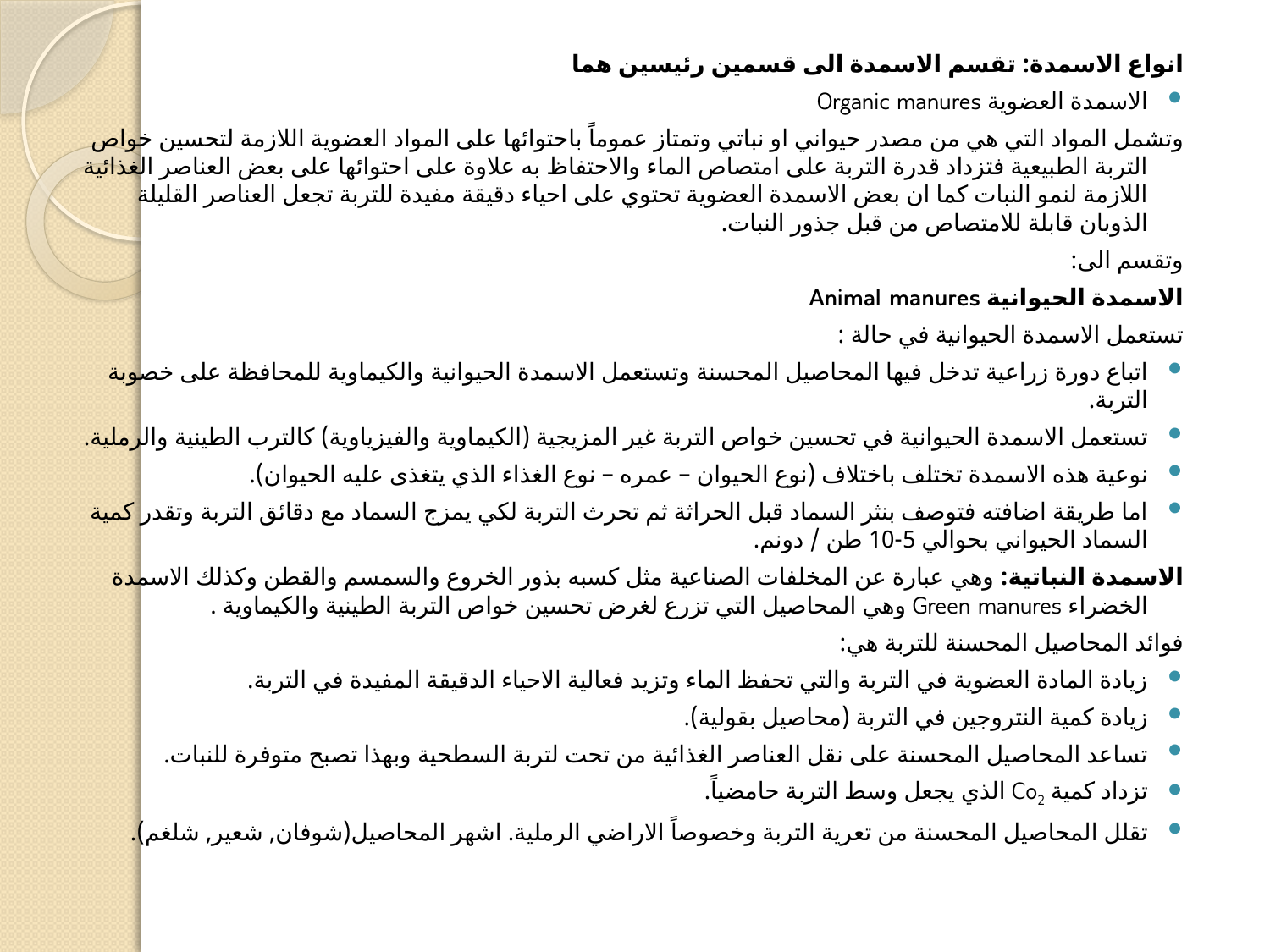

#
انواع الاسمدة: تقسم الاسمدة الى قسمين رئيسين هما
الاسمدة العضوية Organic manures
وتشمل المواد التي هي من مصدر حيواني او نباتي وتمتاز عموماً باحتوائها على المواد العضوية اللازمة لتحسين خواص التربة الطبيعية فتزداد قدرة التربة على امتصاص الماء والاحتفاظ به علاوة على احتوائها على بعض العناصر الغذائية اللازمة لنمو النبات كما ان بعض الاسمدة العضوية تحتوي على احياء دقيقة مفيدة للتربة تجعل العناصر القليلة الذوبان قابلة للامتصاص من قبل جذور النبات.
وتقسم الى:
الاسمدة الحيوانية Animal manures
تستعمل الاسمدة الحيوانية في حالة :
اتباع دورة زراعية تدخل فيها المحاصيل المحسنة وتستعمل الاسمدة الحيوانية والكيماوية للمحافظة على خصوبة التربة.
تستعمل الاسمدة الحيوانية في تحسين خواص التربة غير المزيجية (الكيماوية والفيزياوية) كالترب الطينية والرملية.
نوعية هذه الاسمدة تختلف باختلاف (نوع الحيوان – عمره – نوع الغذاء الذي يتغذى عليه الحيوان).
اما طريقة اضافته فتوصف بنثر السماد قبل الحراثة ثم تحرث التربة لكي يمزج السماد مع دقائق التربة وتقدر كمية السماد الحيواني بحوالي 5-10 طن / دونم.
الاسمدة النباتية: وهي عبارة عن المخلفات الصناعية مثل كسبه بذور الخروع والسمسم والقطن وكذلك الاسمدة الخضراء Green manures وهي المحاصيل التي تزرع لغرض تحسين خواص التربة الطينية والكيماوية .
فوائد المحاصيل المحسنة للتربة هي:
زيادة المادة العضوية في التربة والتي تحفظ الماء وتزيد فعالية الاحياء الدقيقة المفيدة في التربة.
زيادة كمية النتروجين في التربة (محاصيل بقولية).
تساعد المحاصيل المحسنة على نقل العناصر الغذائية من تحت لتربة السطحية وبهذا تصبح متوفرة للنبات.
تزداد كمية Co2 الذي يجعل وسط التربة حامضياً.
تقلل المحاصيل المحسنة من تعرية التربة وخصوصاً الاراضي الرملية. اشهر المحاصيل(شوفان, شعير, شلغم).